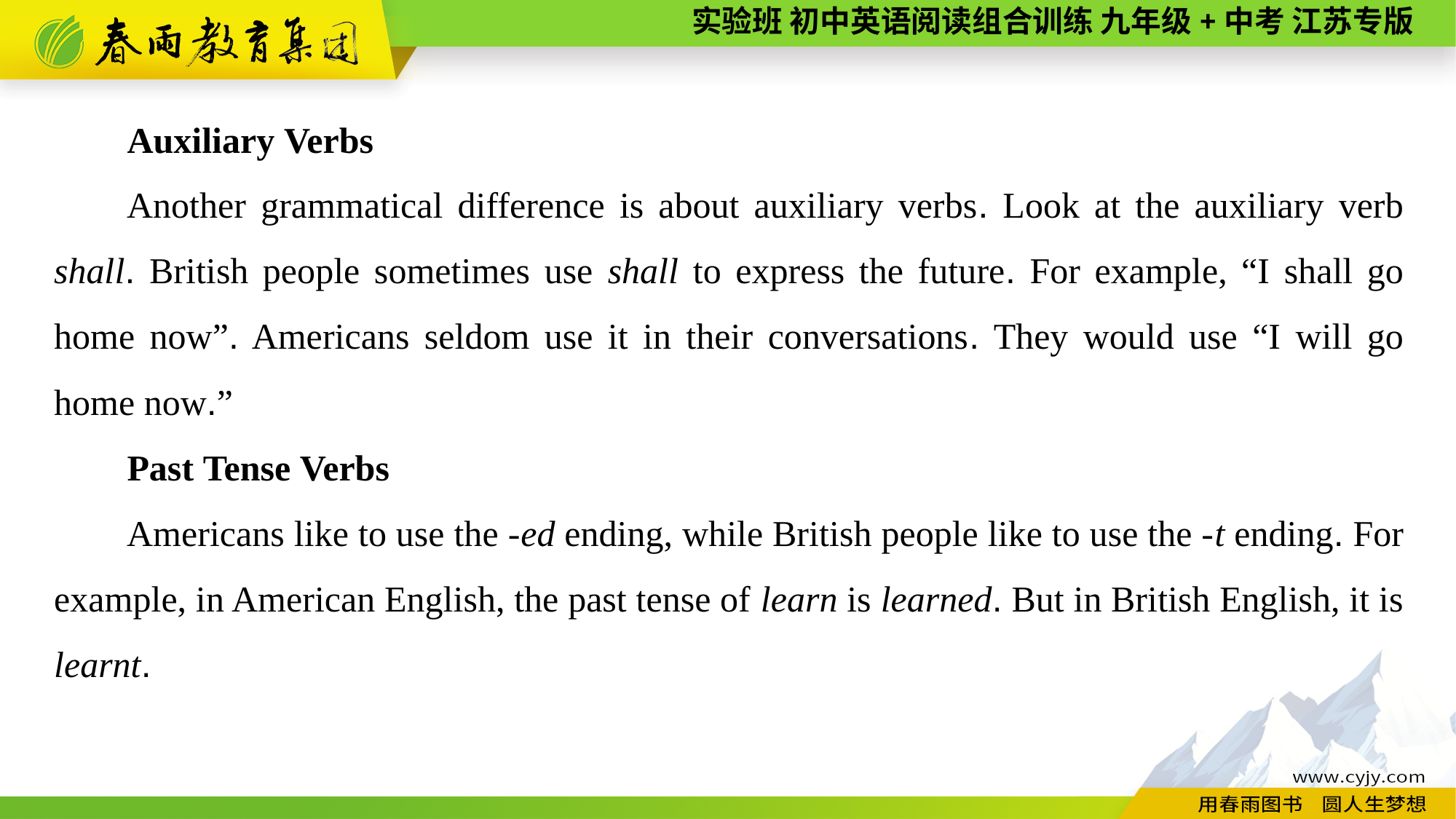

Auxiliary Verbs
Another grammatical difference is about auxiliary verbs. Look at the auxiliary verb shall. British people sometimes use shall to express the future. For example, “I shall go home now”. Americans seldom use it in their conversations. They would use “I will go home now.”
Past Tense Verbs
Americans like to use the -ed ending, while British people like to use the -t ending. For example, in American English, the past tense of learn is learned. But in British English, it is learnt.